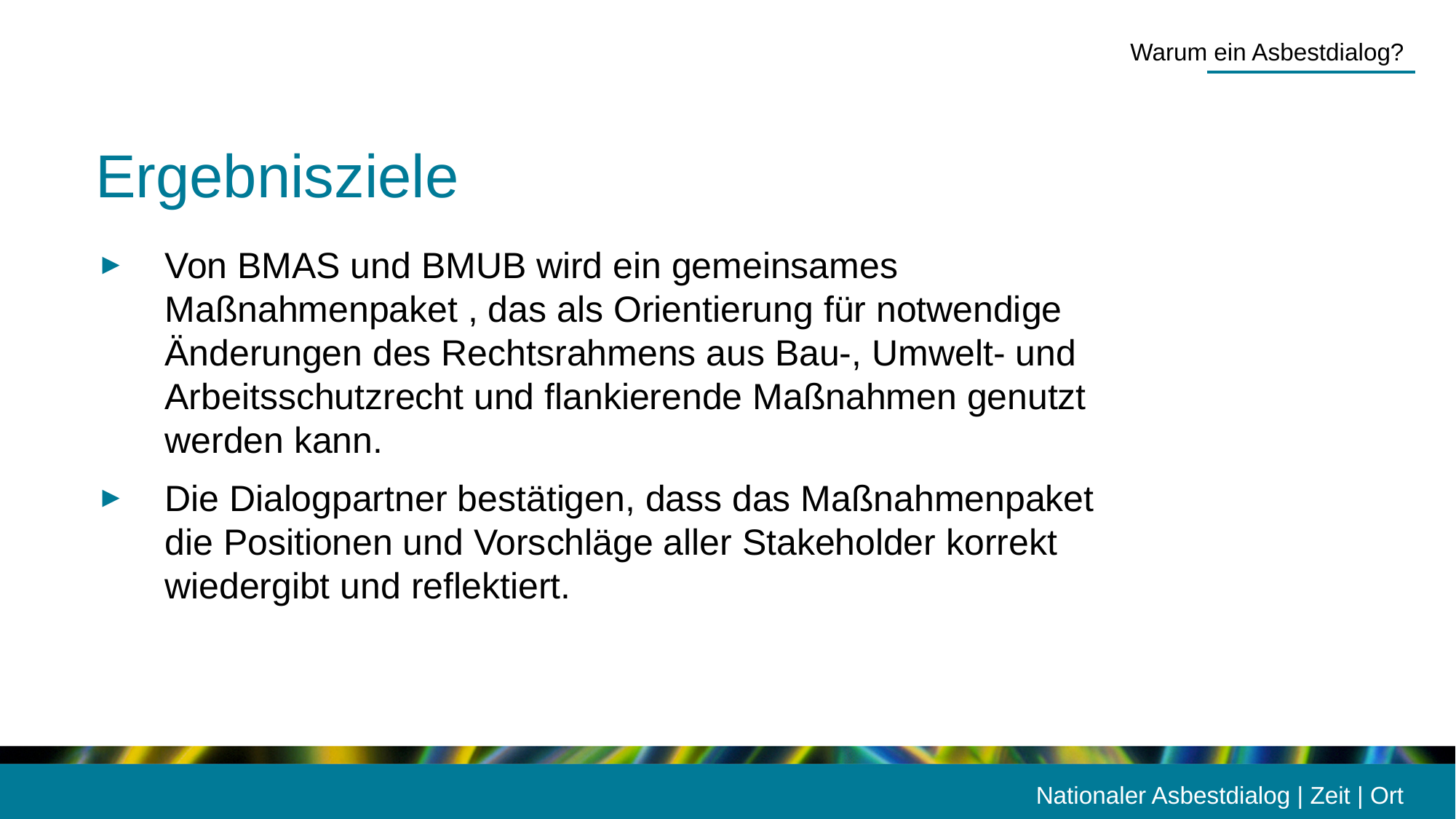

Warum ein Asbestdialog?
Ergebnisziele
Von BMAS und BMUB wird ein gemeinsames Maßnahmenpaket , das als Orientierung für notwendige Änderungen des Rechtsrahmens aus Bau-, Umwelt- und Arbeitsschutzrecht und flankierende Maßnahmen genutzt werden kann.
Die Dialogpartner bestätigen, dass das Maßnahmenpaket die Positionen und Vorschläge aller Stakeholder korrekt wiedergibt und reflektiert.

Nationaler Asbestdialog | Zeit | Ort